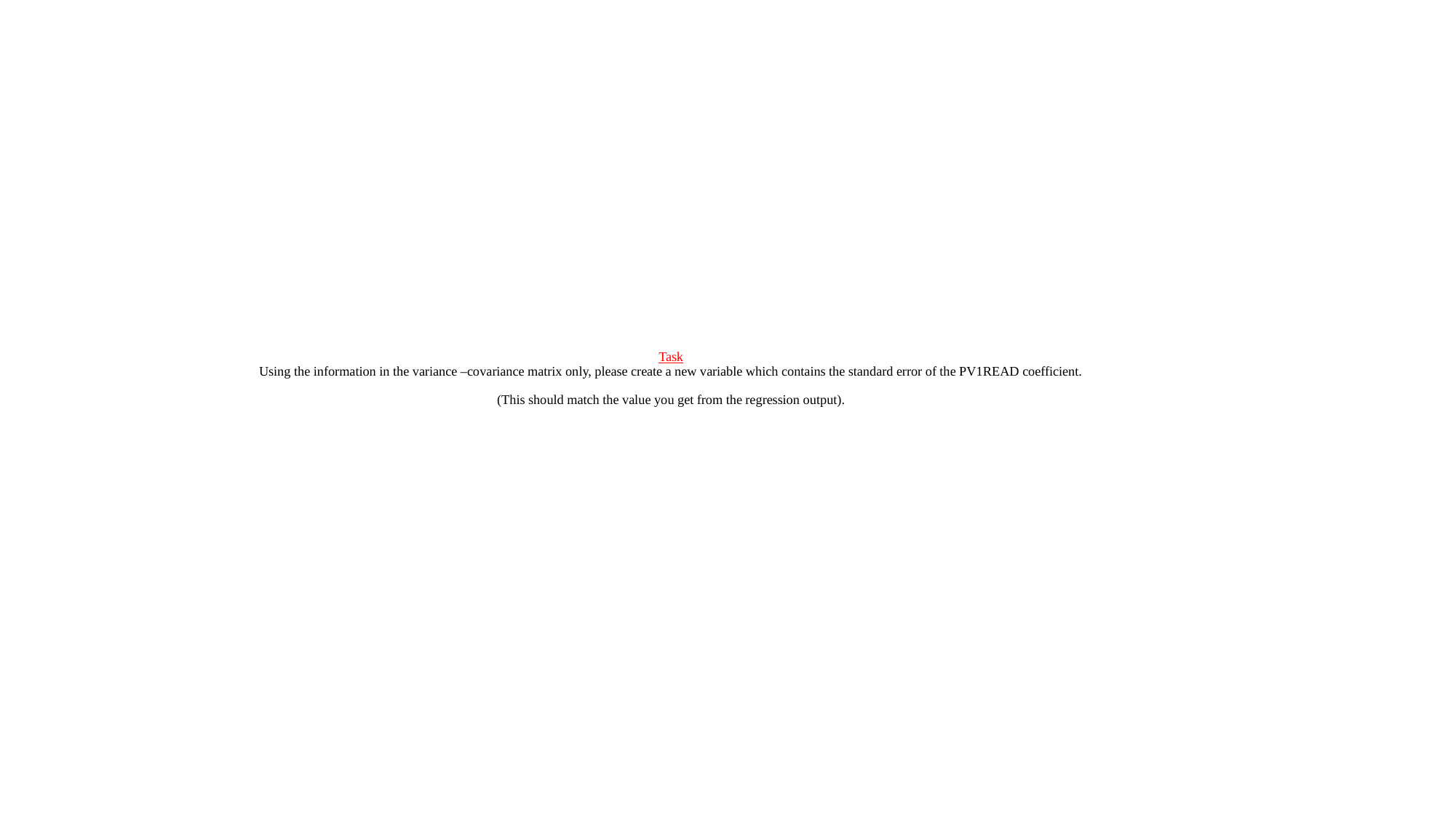

# Task Using the information in the variance –covariance matrix only, please create a new variable which contains the standard error of the PV1READ coefficient. (This should match the value you get from the regression output).